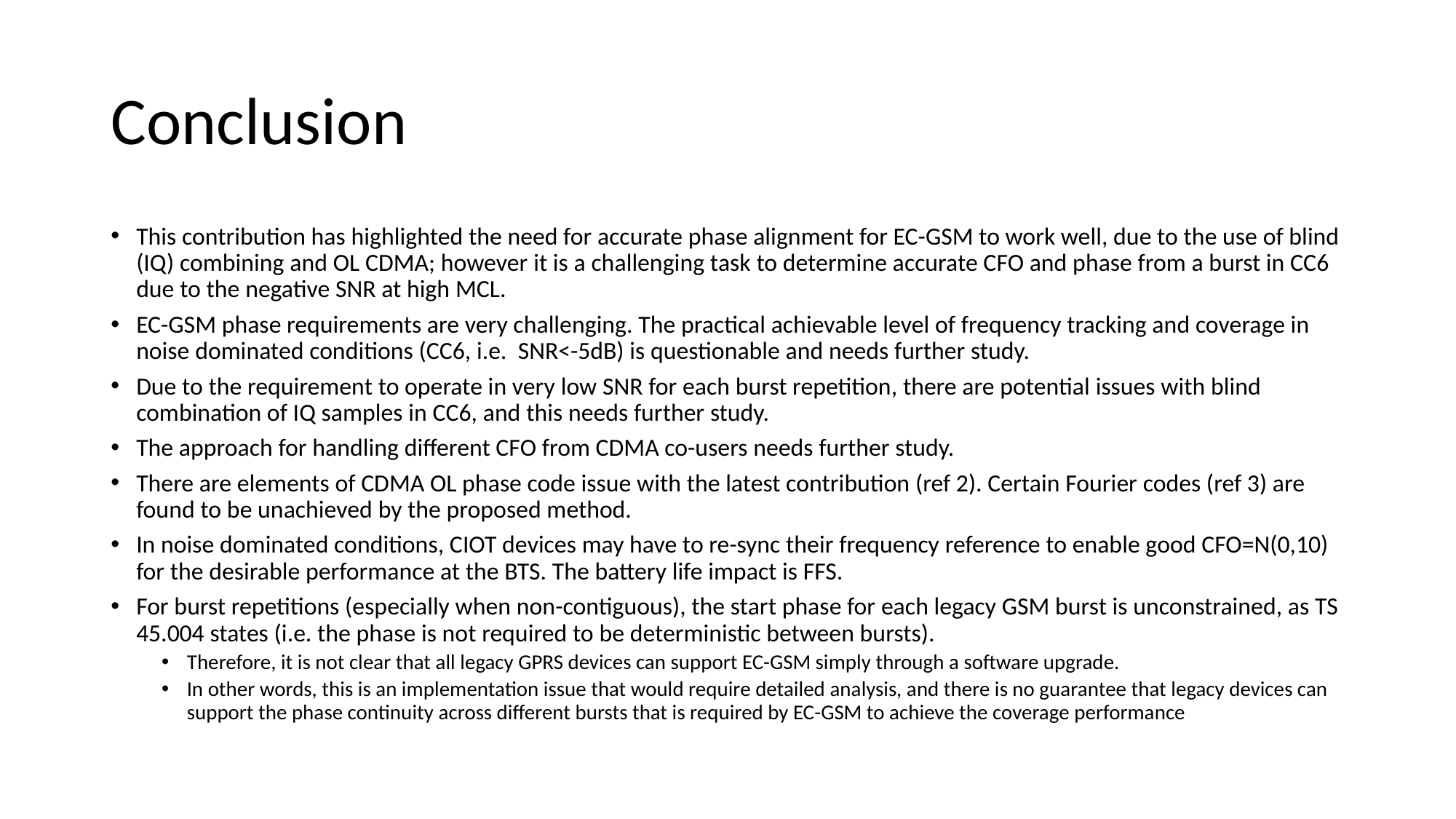

# Conclusion
This contribution has highlighted the need for accurate phase alignment for EC-GSM to work well, due to the use of blind (IQ) combining and OL CDMA; however it is a challenging task to determine accurate CFO and phase from a burst in CC6 due to the negative SNR at high MCL.
EC-GSM phase requirements are very challenging. The practical achievable level of frequency tracking and coverage in noise dominated conditions (CC6, i.e.  SNR<-5dB) is questionable and needs further study.
Due to the requirement to operate in very low SNR for each burst repetition, there are potential issues with blind combination of IQ samples in CC6, and this needs further study.
The approach for handling different CFO from CDMA co-users needs further study.
There are elements of CDMA OL phase code issue with the latest contribution (ref 2). Certain Fourier codes (ref 3) are found to be unachieved by the proposed method.
In noise dominated conditions, CIOT devices may have to re-sync their frequency reference to enable good CFO=N(0,10) for the desirable performance at the BTS. The battery life impact is FFS.
For burst repetitions (especially when non-contiguous), the start phase for each legacy GSM burst is unconstrained, as TS 45.004 states (i.e. the phase is not required to be deterministic between bursts).
Therefore, it is not clear that all legacy GPRS devices can support EC-GSM simply through a software upgrade.
In other words, this is an implementation issue that would require detailed analysis, and there is no guarantee that legacy devices can support the phase continuity across different bursts that is required by EC-GSM to achieve the coverage performance